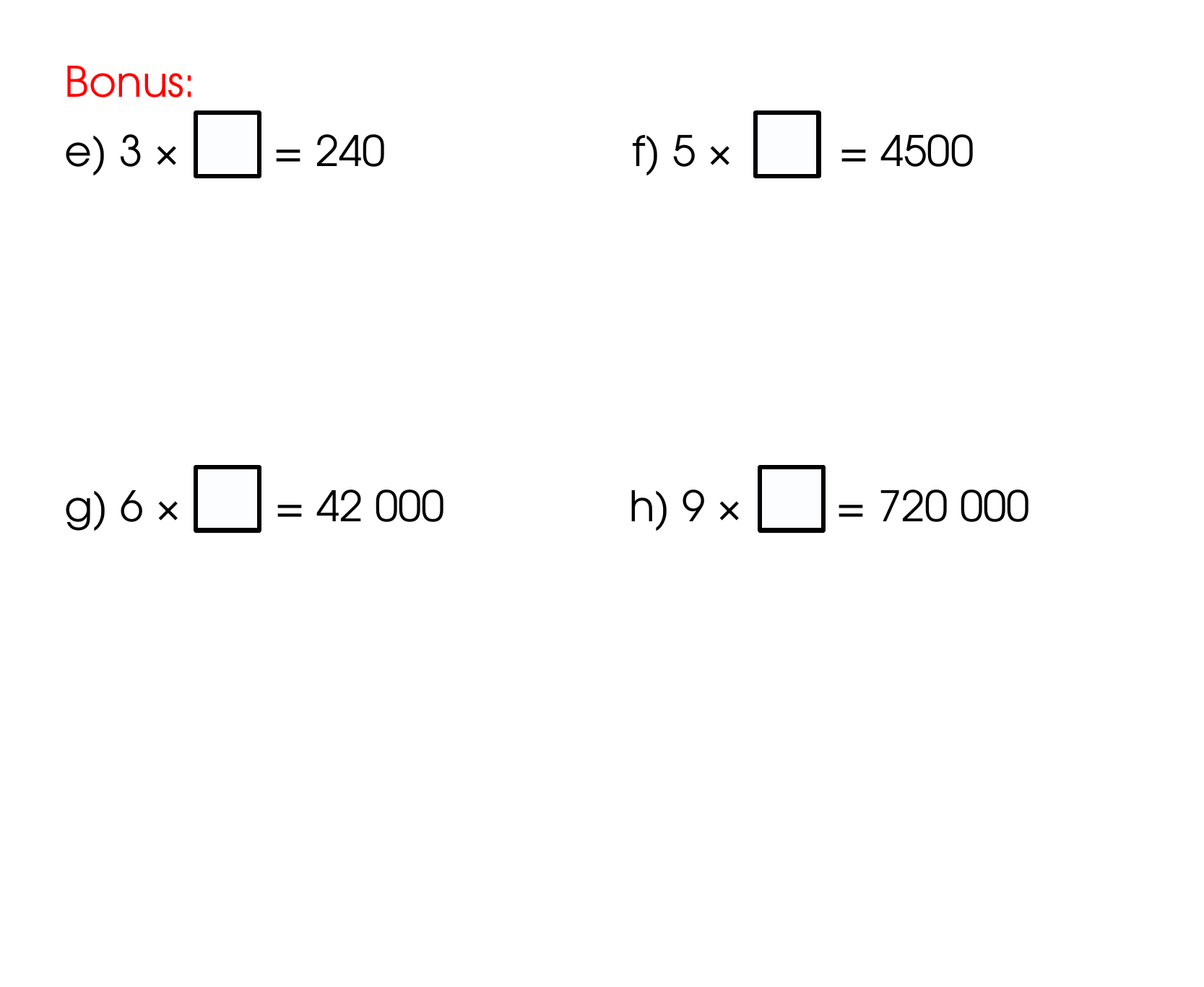

Bonus:

e) 3 ×        = 240

f) 5 ×         = 4500

g) 6 ×        = 42 000

h) 9 ×        = 720 000